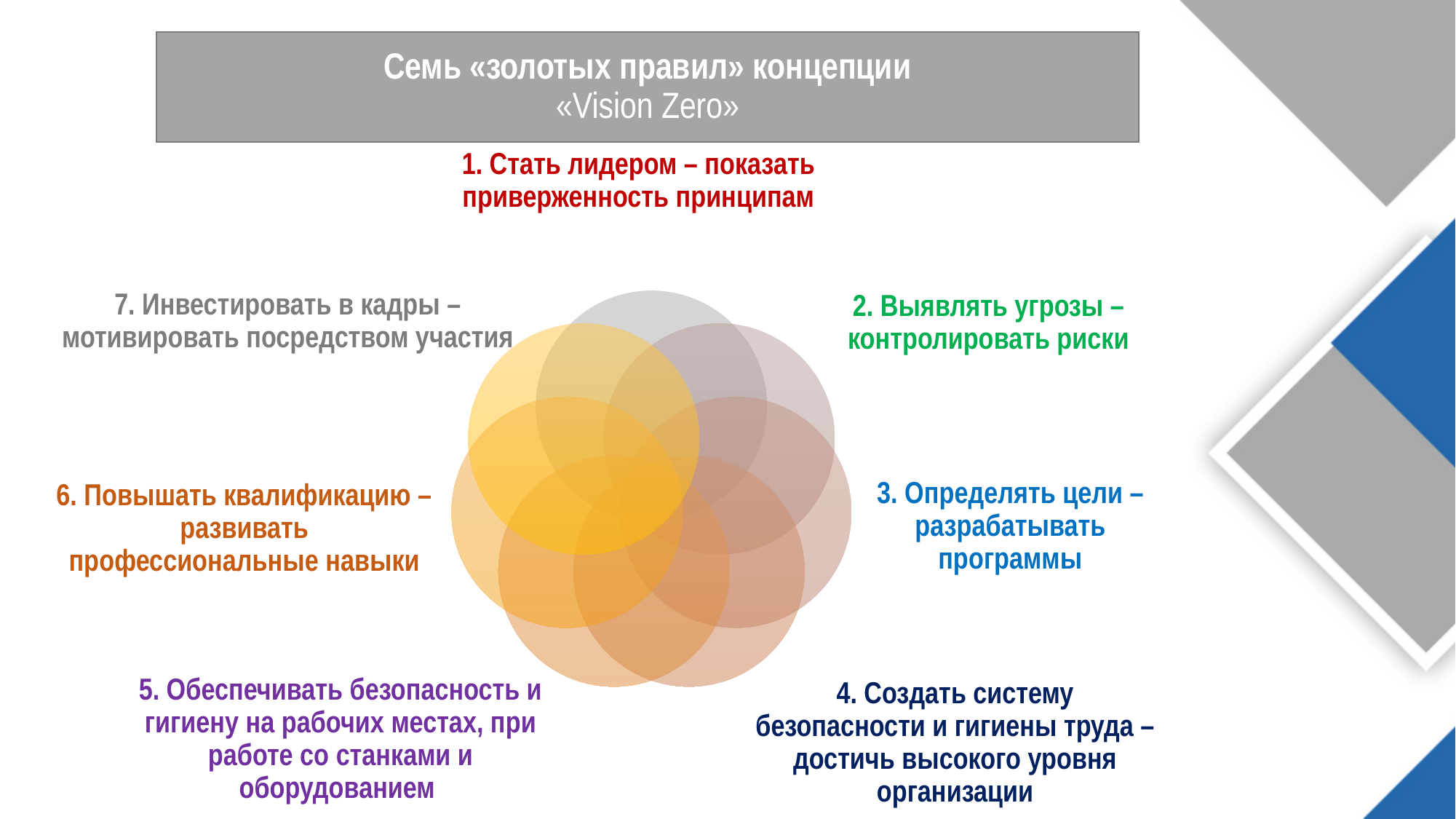

#
Семь «золотых правил» концепции
«Vision Zero»
1. Стать лидером – показать приверженность принципам
2. Выявлять угрозы – контролировать риски
3. Определять цели – разрабатывать программы
4. Создать систему безопасности и гигиены труда – достичь высокого уровня организации
5. Обеспечивать безопасность и гигиену на рабочих местах, при работе со станками и оборудованием
6. Повышать квалификацию – развивать профессиональные навыки
7. Инвестировать в кадры – мотивировать посредством участия